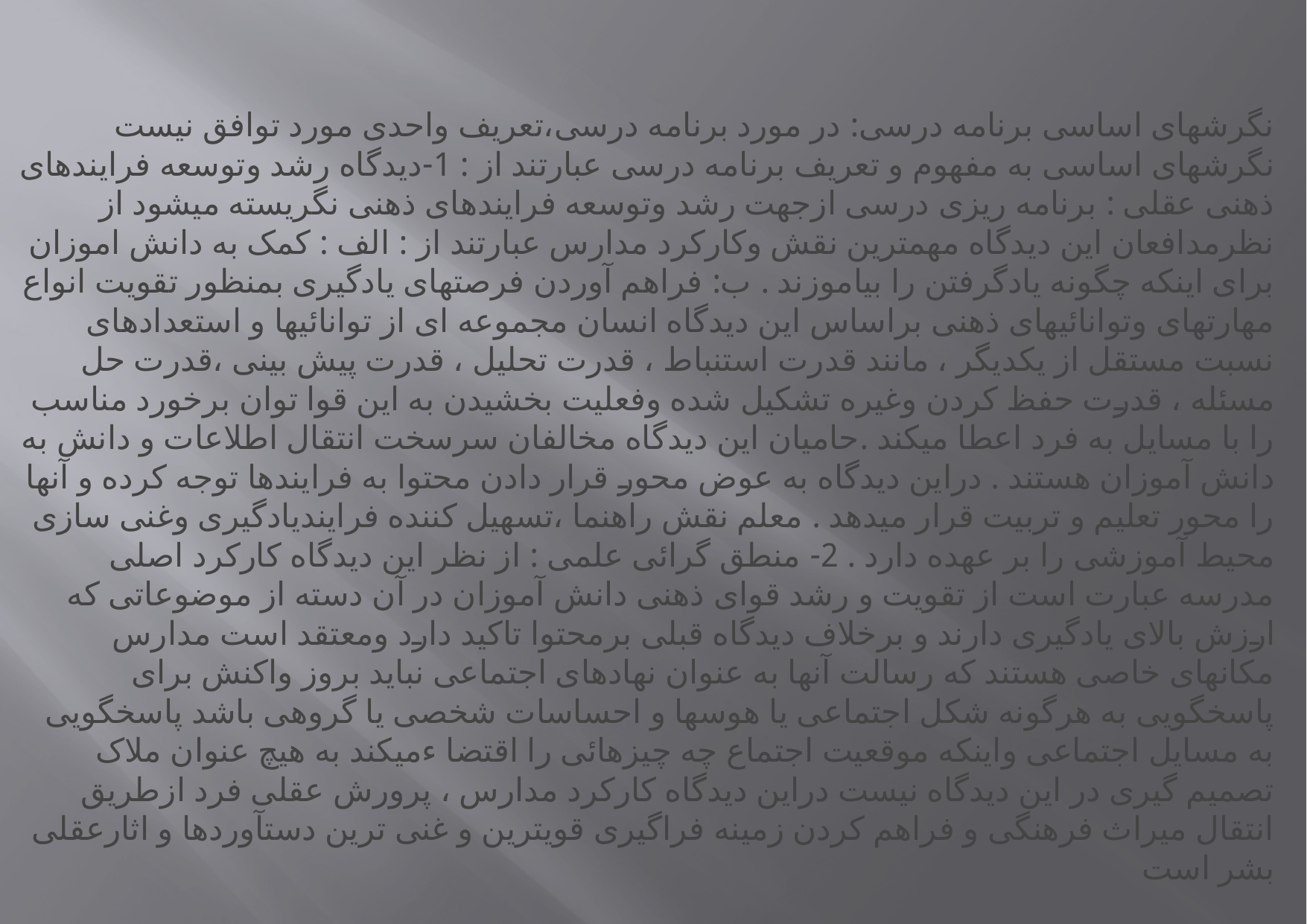

نگرشهای اساسی برنامه درسی: در مورد برنامه درسی،تعریف واحدی مورد توافق نیست نگرشهای اساسی به مفهوم و تعریف برنامه درسی عبارتند از : 1-دیدگاه رشد وتوسعه فرایندهای ذهنی عقلی : برنامه ریزی درسی ازجهت رشد وتوسعه فرایندهای ذهنی نگریسته میشود از نظرمدافعان این دیدگاه مهمترین نقش وکارکرد مدارس عبارتند از : الف : کمک به دانش اموزان برای اینکه چگونه یادگرفتن را بیاموزند . ب: فراهم آوردن فرصتهای یادگیری بمنظور تقویت انواع مهارتهای وتوانائیهای ذهنی براساس این دیدگاه انسان مجموعه ای از توانائیها و استعدادهای نسبت مستقل از یکدیگر ، مانند قدرت استنباط ، قدرت تحلیل ، قدرت پیش بینی ،قدرت حل مسئله ، قدرت حفظ کردن وغیره تشکیل شده وفعلیت بخشیدن به این قوا توان برخورد مناسب را با مسایل به فرد اعطا میکند .حامیان این دیدگاه مخالفان سرسخت انتقال اطلاعات و دانش به دانش آموزان هستند . دراین دیدگاه به عوض محور قرار دادن محتوا به فرایندها توجه کرده و آنها را محور تعلیم و تربیت قرار میدهد . معلم نقش راهنما ،تسهیل کننده فرایندیادگیری وغنی سازی محیط آموزشی را بر عهده دارد . 2- منطق گرائی علمی : از نظر این دیدگاه کارکرد اصلی مدرسه عبارت است از تقویت و رشد قوای ذهنی دانش آموزان در آن دسته از موضوعاتی که ارزش بالای یادگیری دارند و برخلاف دیدگاه قبلی برمحتوا تاکید دارد ومعتقد است مدارس مکانهای خاصی هستند که رسالت آنها به عنوان نهادهای اجتماعی نباید بروز واکنش برای پاسخگویی به هرگونه شکل اجتماعی یا هوسها و احساسات شخصی یا گروهی باشد پاسخگویی به مسایل اجتماعی واینکه موقعیت اجتماع چه چیزهائی را اقتضا ءمیکند به هیچ عنوان ملاک تصمیم گیری در این دیدگاه نیست دراین دیدگاه کارکرد مدارس ، پرورش عقلی فرد ازطریق انتقال میراث فرهنگی و فراهم کردن زمینه فراگیری قویترین و غنی ترین دستآوردها و اثارعقلی بشر است